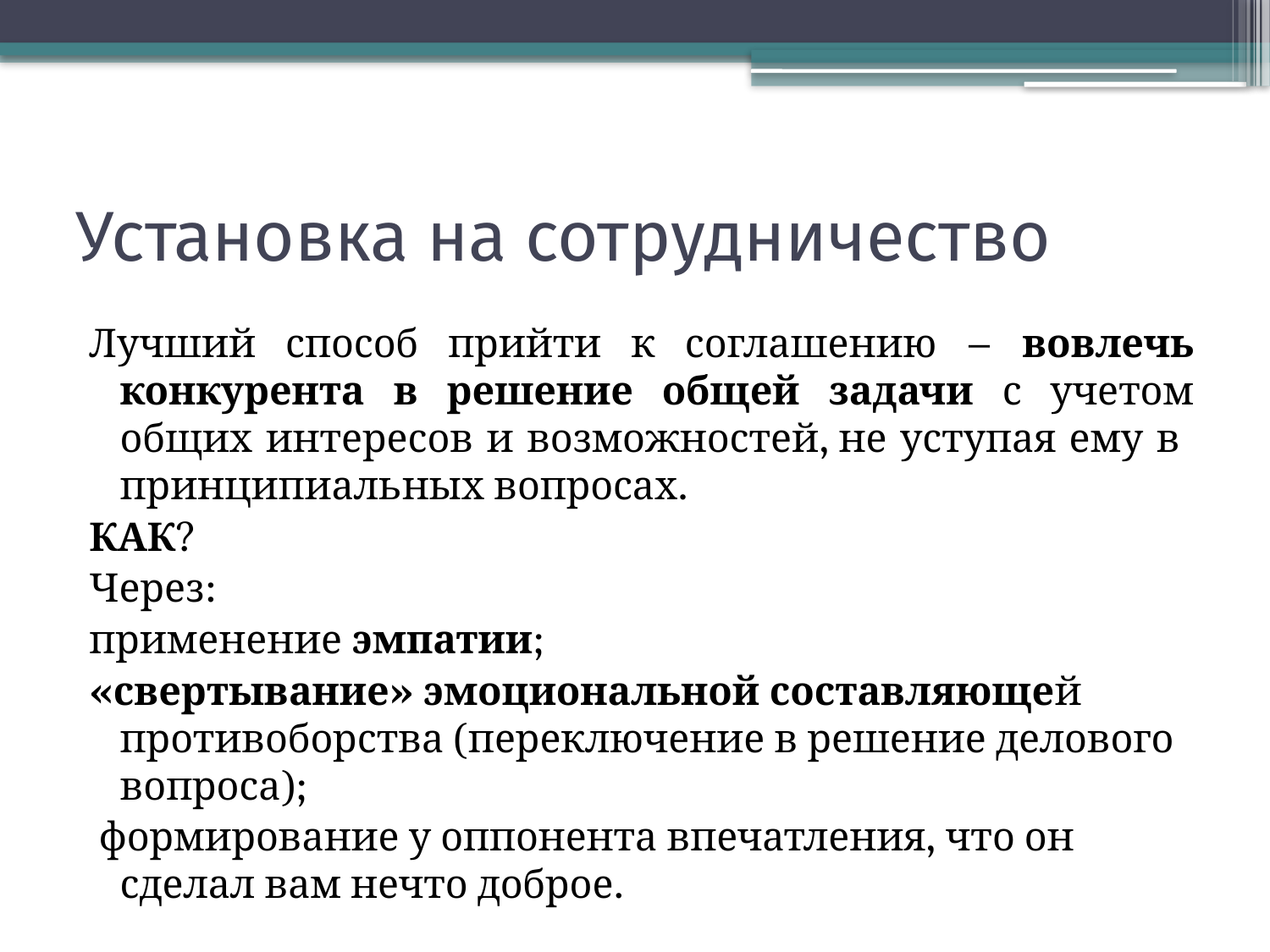

# Установка на сотрудничество
Лучший способ прийти к соглашению – вовлечь конкурента в решение общей задачи с учетом общих интересов и возможностей, не уступая ему в  принципиальных вопросах.
КАК?
Через:
применение эмпатии;
«свертывание» эмоциональной составляющей противоборства (переключение в решение делового вопроса);
 формирование у оппонента впечатления, что он сделал вам нечто доброе.